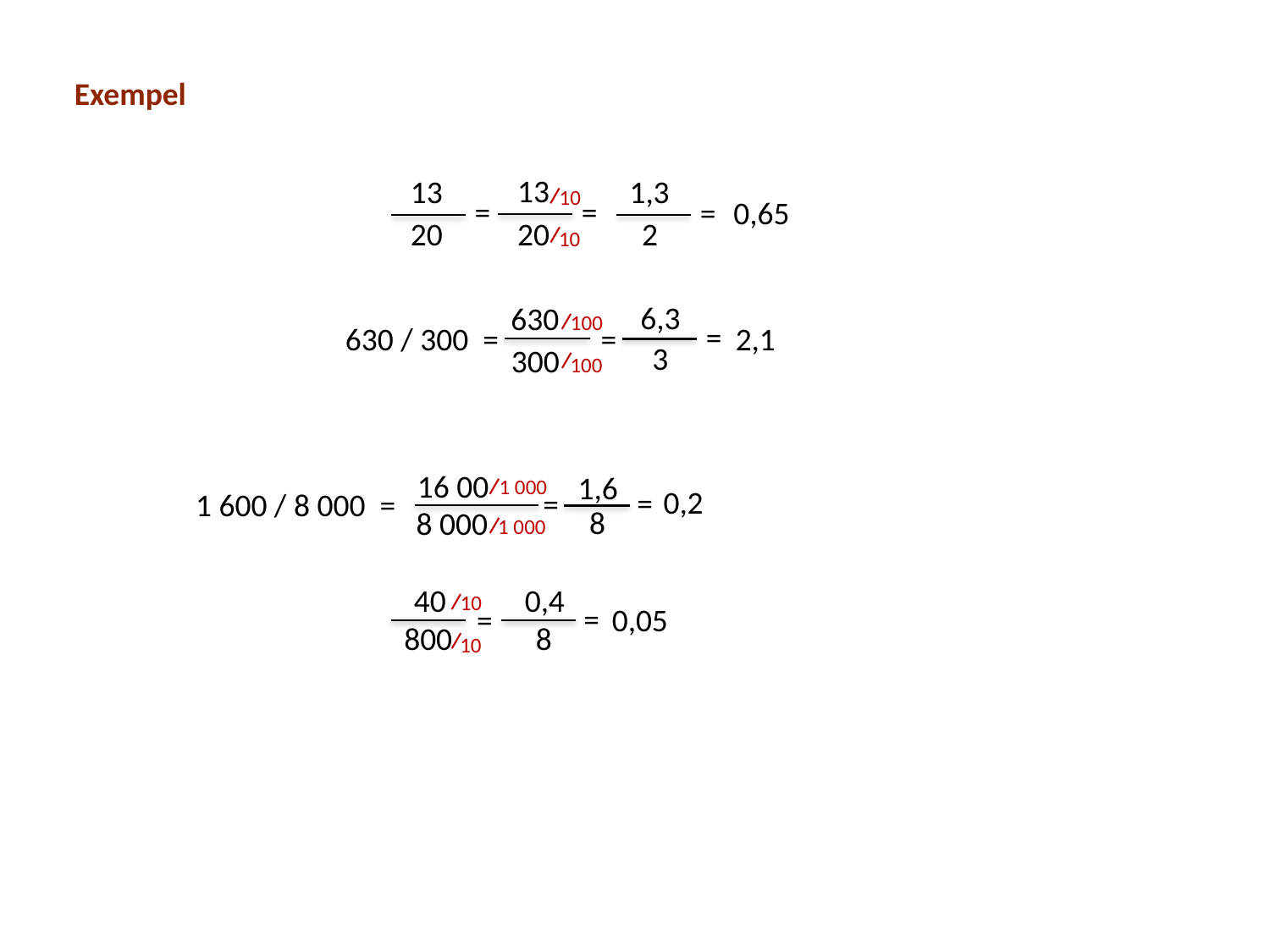

Exempel
13
20
=
13
20
=
1,3
2
=
10
0,65
10
6,3
 3
=
630
300
=
100
630 / 300  =
2,1
100
16 00
8 000
=
1,6
 8
=
 1 000
0,2
1 600 / 8 000  =
1 000
40
800
=
0,4
  8
=
10
0,05
10